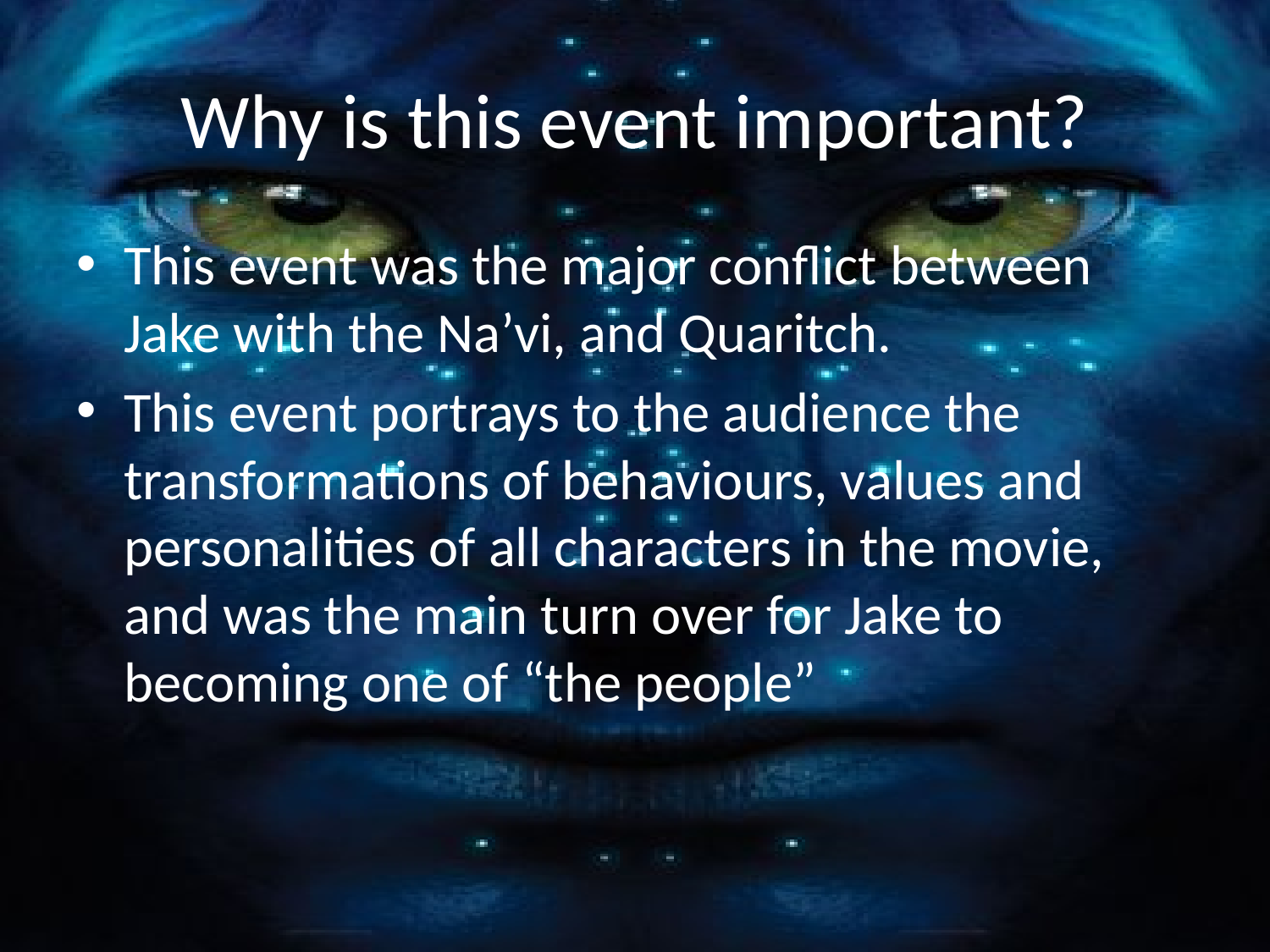

# Why is this event important?
This event was the major conflict between Jake with the Na’vi, and Quaritch.
This event portrays to the audience the transformations of behaviours, values and personalities of all characters in the movie, and was the main turn over for Jake to becoming one of “the people”